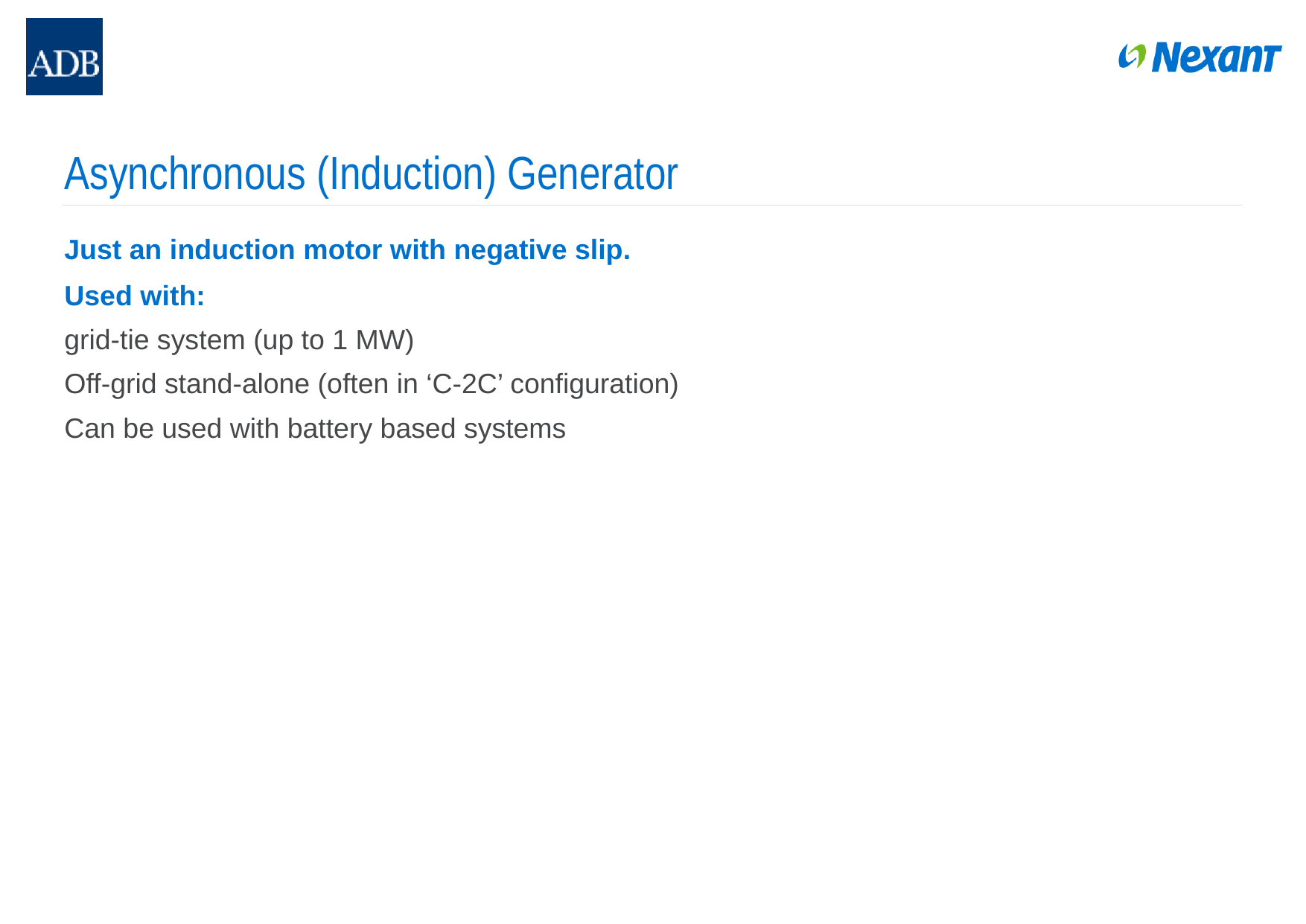

# Asynchronous (Induction) Generator
Just an induction motor with negative slip.
Used with:
grid-tie system (up to 1 MW)
Off-grid stand-alone (often in ‘C-2C’ configuration)
Can be used with battery based systems